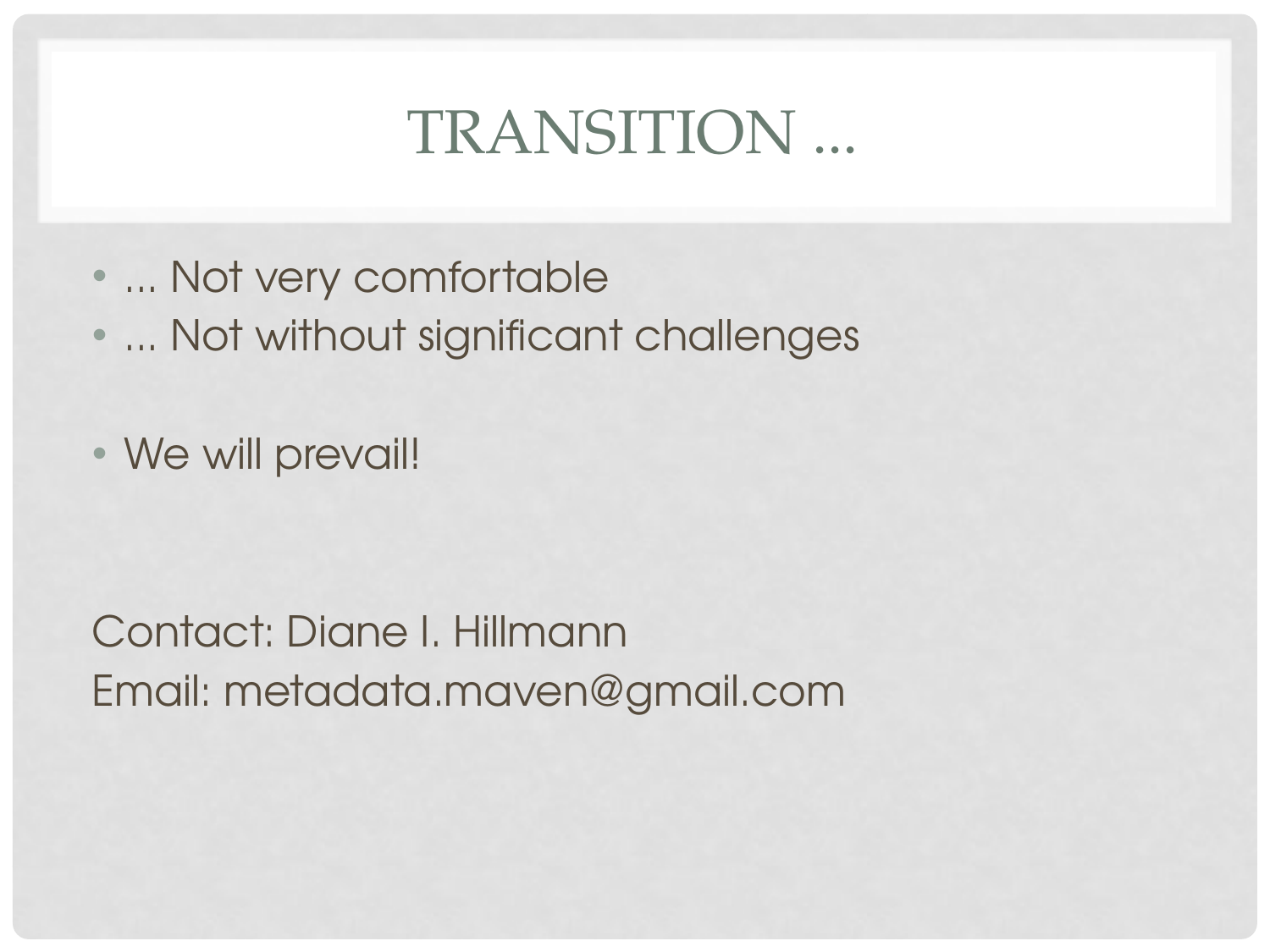

# Transition ...
... Not very comfortable
... Not without significant challenges

We will prevail!

Contact: Diane I. Hillmann
Email: metadata.maven@gmail.com